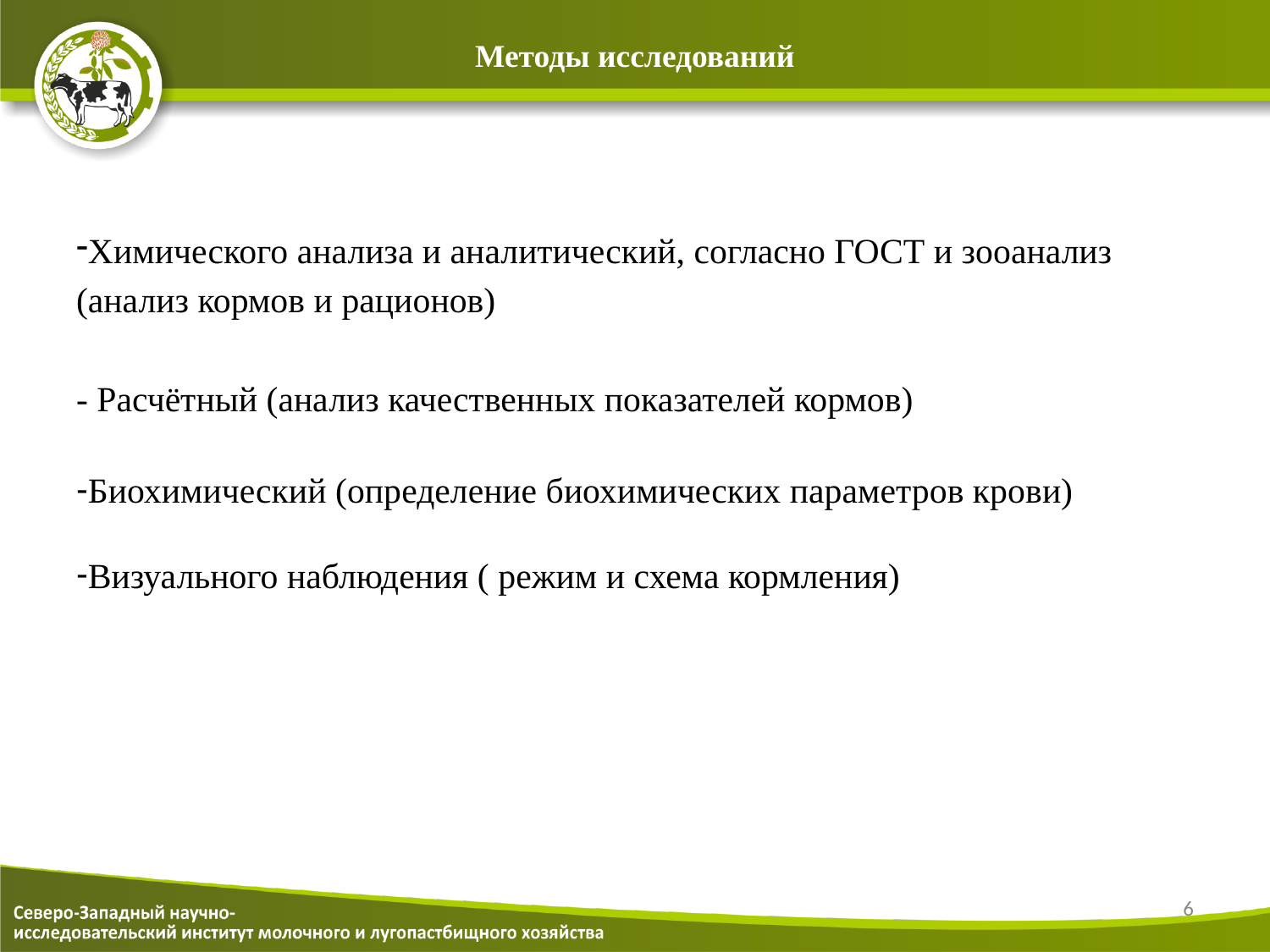

# Методы исследований
Химического анализа и аналитический, согласно ГОСТ и зооанализ
(анализ кормов и рационов)

- Расчётный (анализ качественных показателей кормов)

Биохимический (определение биохимических параметров крови)

Визуального наблюдения ( режим и схема кормления)

6